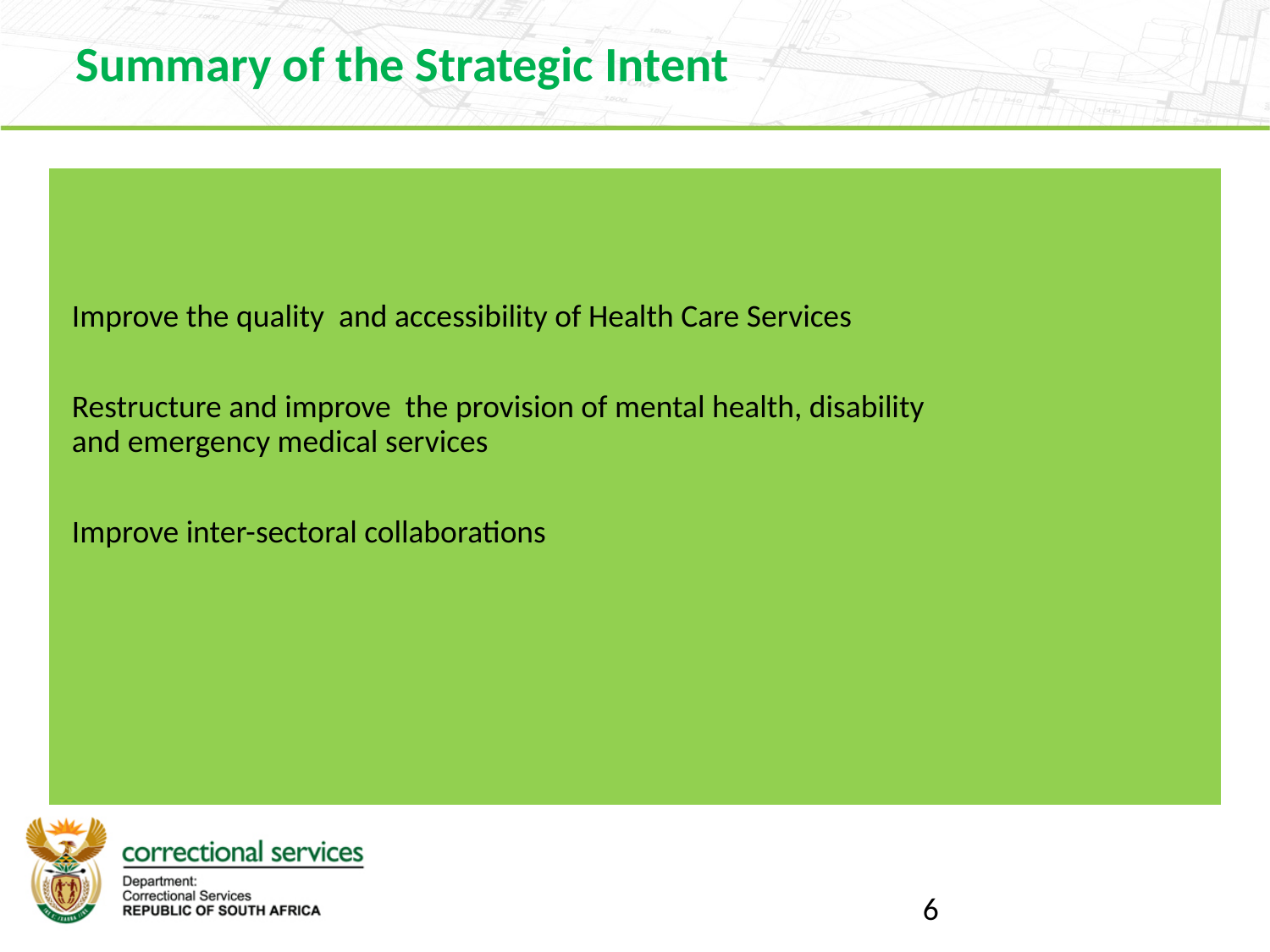

Summary of the Strategic Intent
10 Year Plan

Improve the quality  and accessibility of Health Care Services

Restructure and improve  the provision of mental health, disability and emergency medical services

Improve inter-sectoral collaborations

6